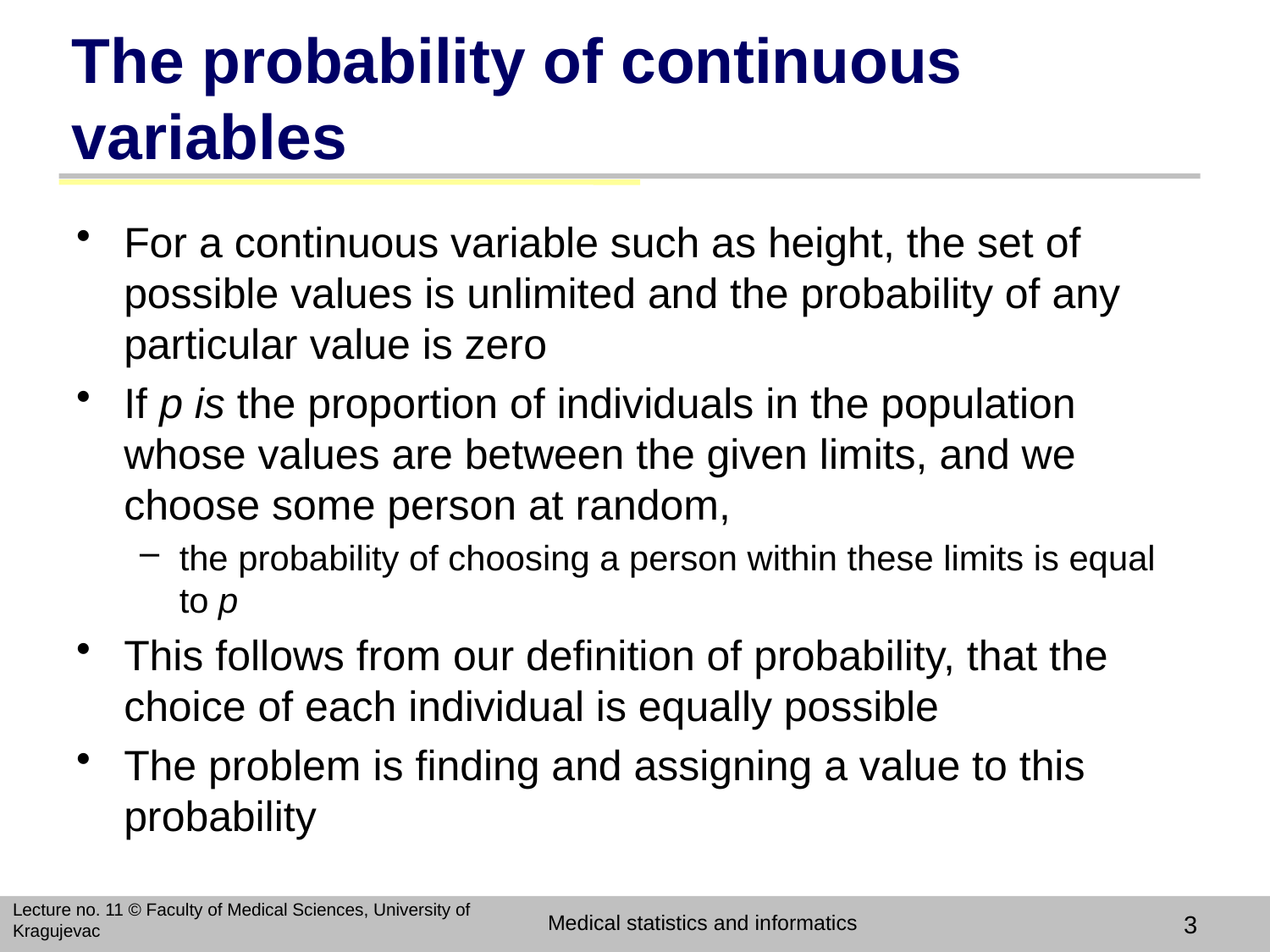

# The probability of continuous variables
For a continuous variable such as height, the set of possible values is unlimited and the probability of any particular value is zero
If p is the proportion of individuals in the population whose values are between the given limits, and we choose some person at random,
the probability of choosing a person within these limits is equal to p
This follows from our definition of probability, that the choice of each individual is equally possible
The problem is finding and assigning a value to this probability
Lecture no. 11 © Faculty of Medical Sciences, University of Kragujevac
Medical statistics and informatics
3